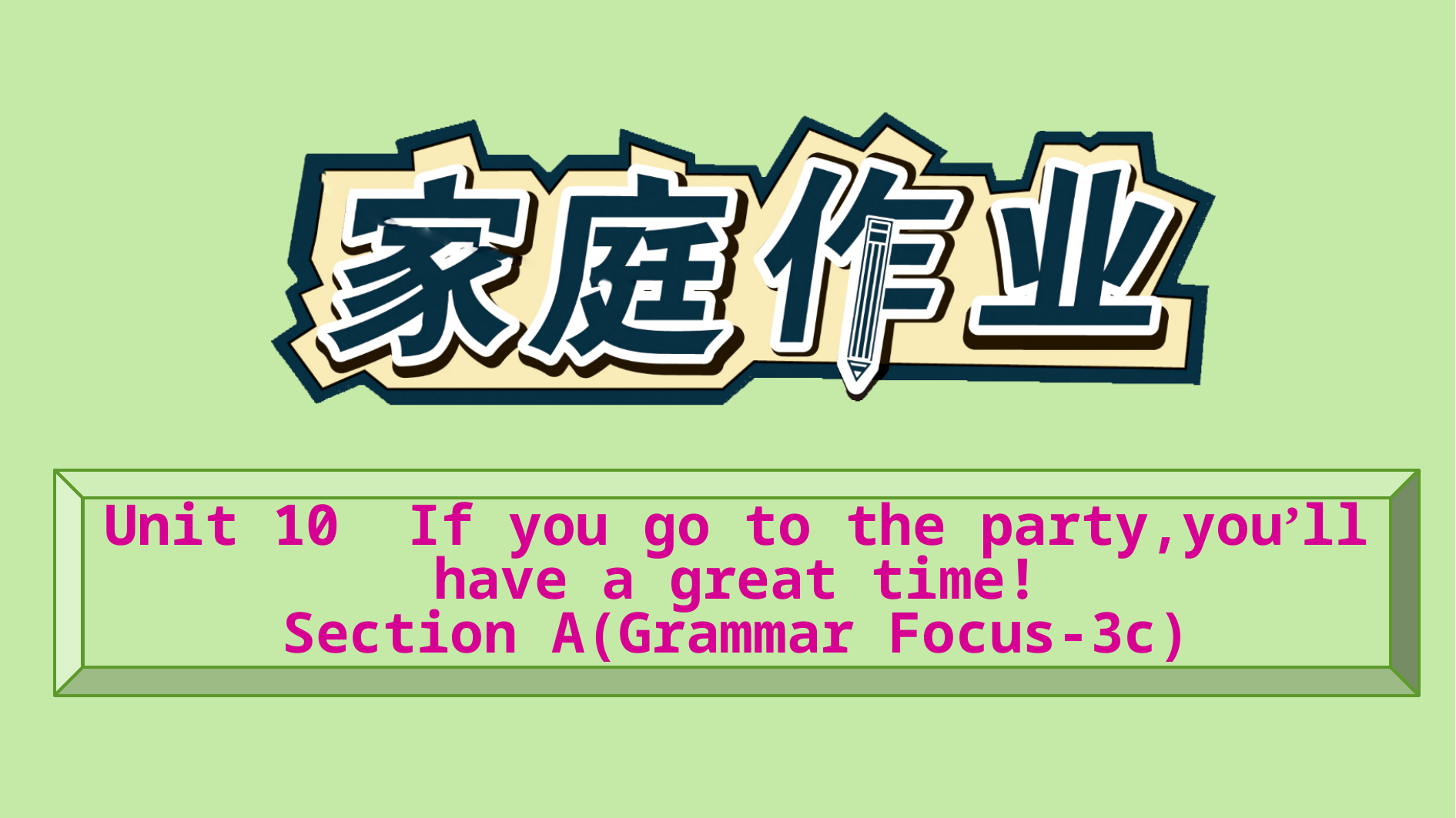

Unit 10  If you go to the party,you’ll have a great time!
Section A(Grammar Focus-3c)